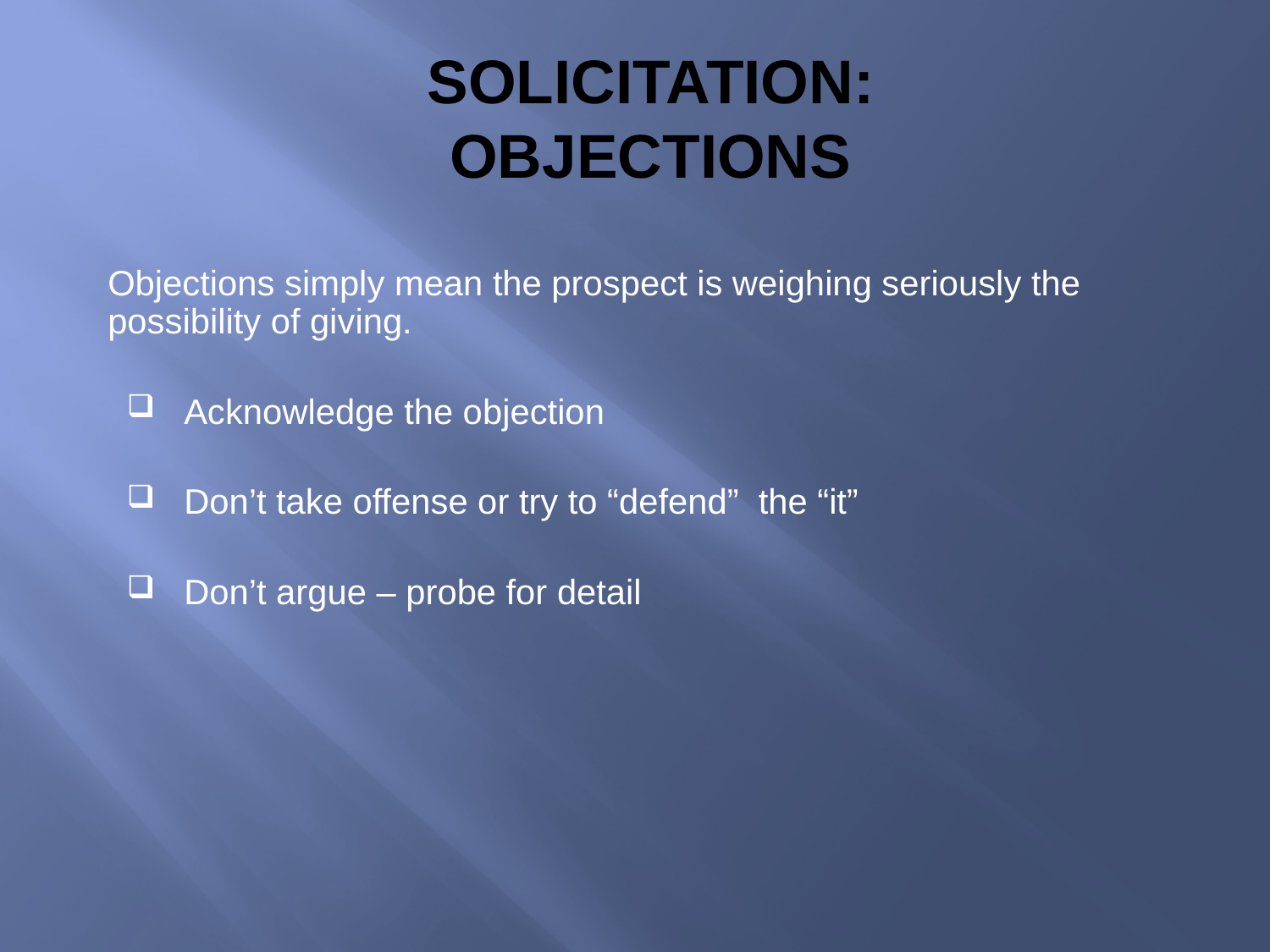

# SOLICITATION: OBJECTIONS

Objections simply mean the prospect is weighing seriously the possibility of giving.

Acknowledge the objection

Don’t take offense or try to “defend”  the “it”

Don’t argue – probe for detail